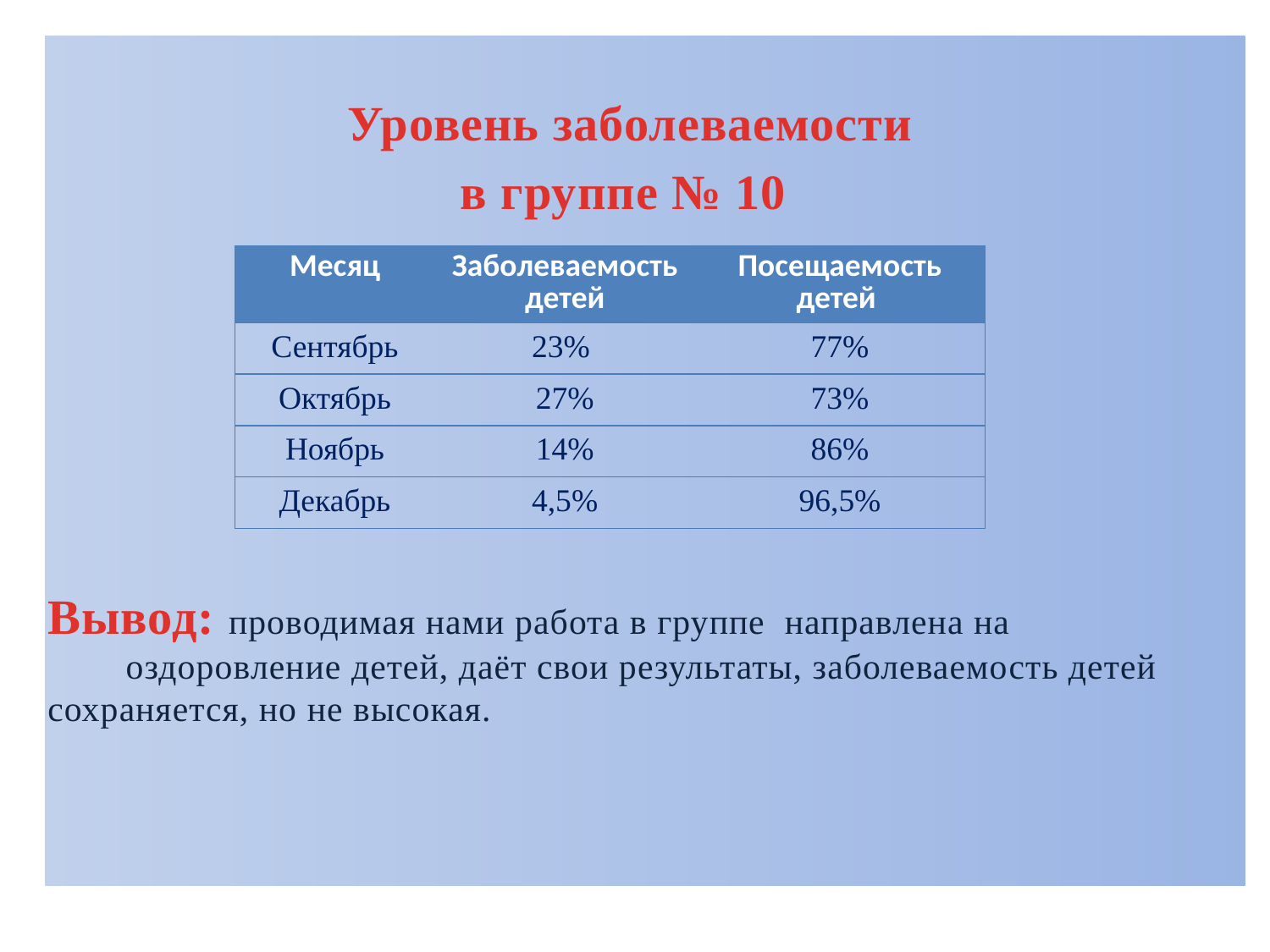

Уровень заболеваемости
в группе № 10

Вывод: проводимая нами работа в группе  направлена на                             оздоровление детей, даёт свои результаты, заболеваемость детей сохраняется, но не высокая.

#
| Месяц | Заболеваемость детей | Посещаемость детей |
| --- | --- | --- |
| Сентябрь | 23% | 77% |
| Октябрь | 27% | 73% |
| Ноябрь | 14% | 86% |
| Декабрь | 4,5% | 96,5% |